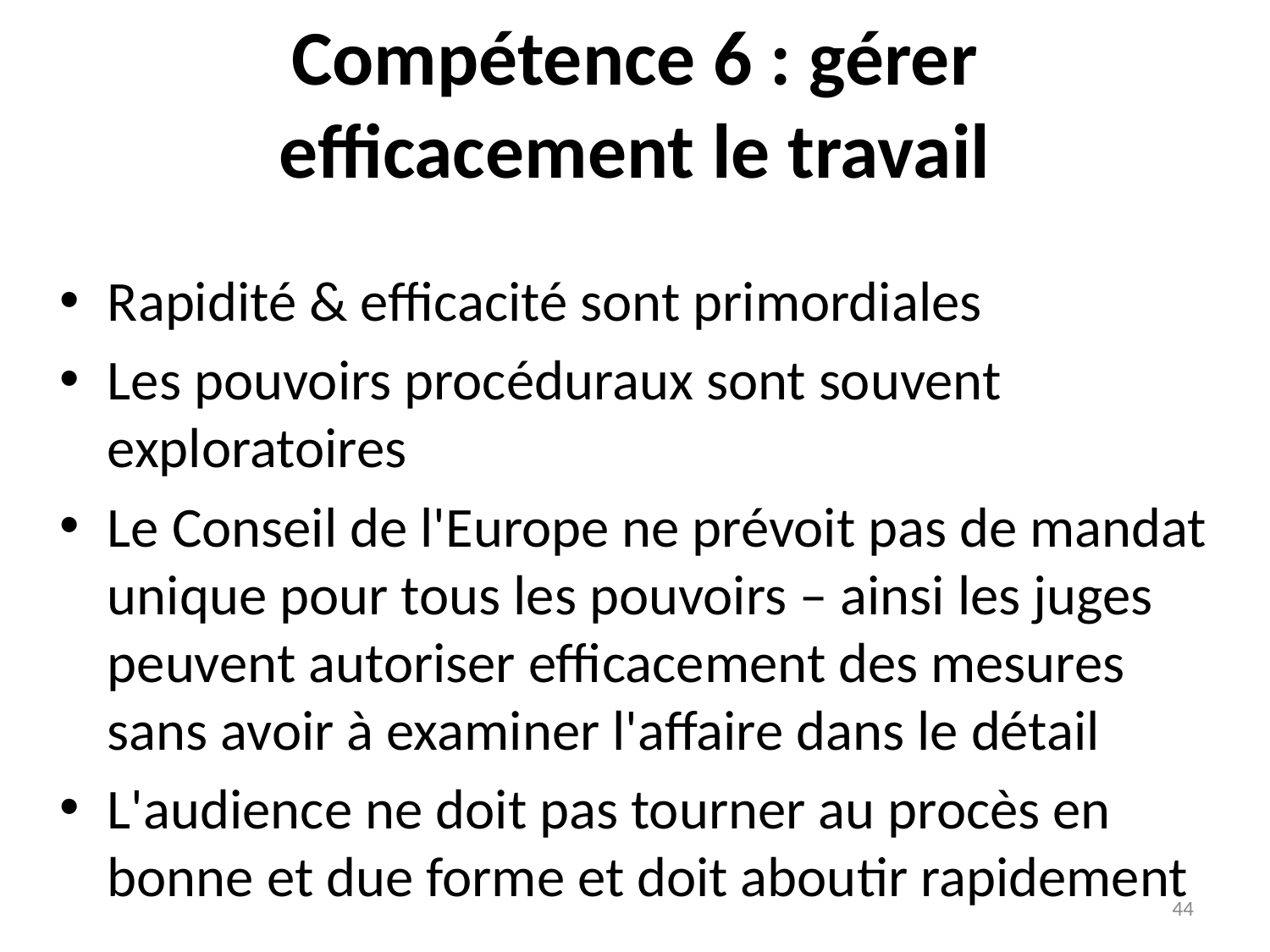

# Compétence 6 : gérer efficacement le travail

Rapidité & efficacité sont primordiales
Les pouvoirs procéduraux sont souvent exploratoires
Le Conseil de l'Europe ne prévoit pas de mandat unique pour tous les pouvoirs – ainsi les juges peuvent autoriser efficacement des mesures sans avoir à examiner l'affaire dans le détail
L'audience ne doit pas tourner au procès en bonne et due forme et doit aboutir rapidement
44